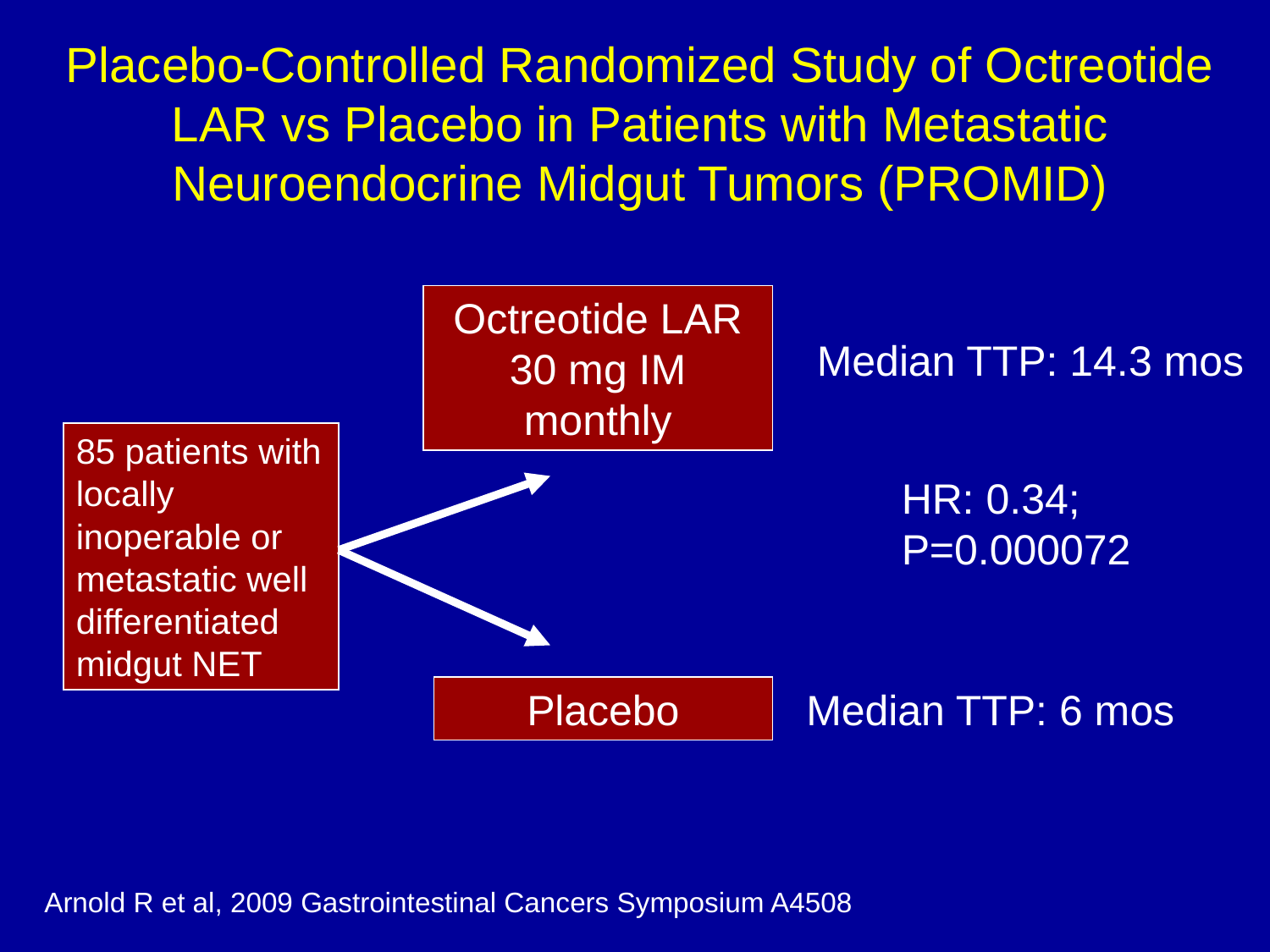

# Placebo-Controlled Randomized Study of Octreotide LAR vs Placebo in Patients with Metastatic Neuroendocrine Midgut Tumors (PROMID)
Octreotide LAR 30 mg IM monthly
Median TTP: 14.3 mos
85 patients with locally inoperable or metastatic well differentiated  midgut NET
HR: 0.34; P=0.000072

Placebo
Median TTP: 6 mos
Arnold R et al, 2009 Gastrointestinal Cancers Symposium A4508